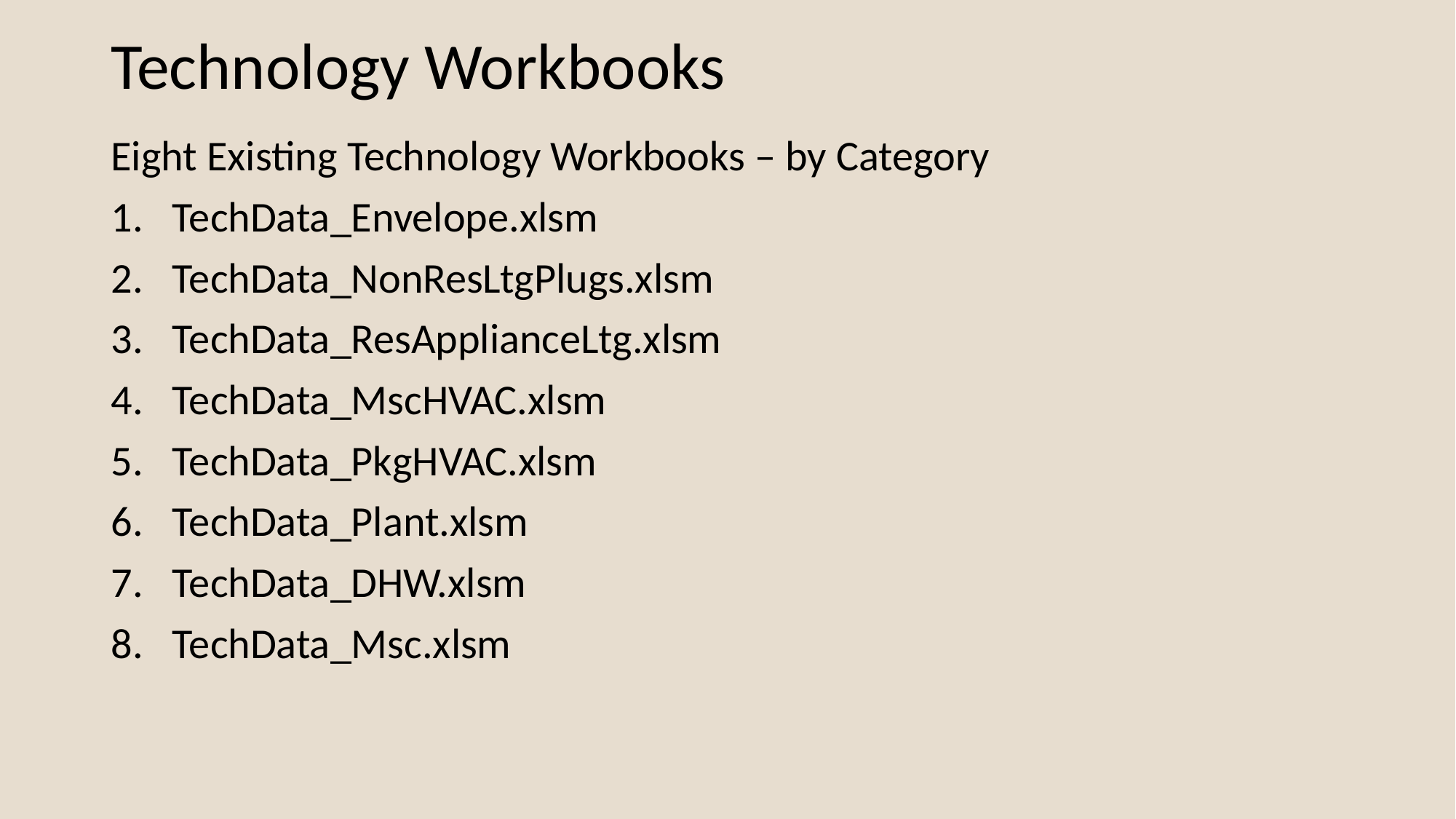

# Technology Workbooks
Eight Existing Technology Workbooks – by Category
TechData_Envelope.xlsm
TechData_NonResLtgPlugs.xlsm
TechData_ResApplianceLtg.xlsm
TechData_MscHVAC.xlsm
TechData_PkgHVAC.xlsm
TechData_Plant.xlsm
TechData_DHW.xlsm
TechData_Msc.xlsm